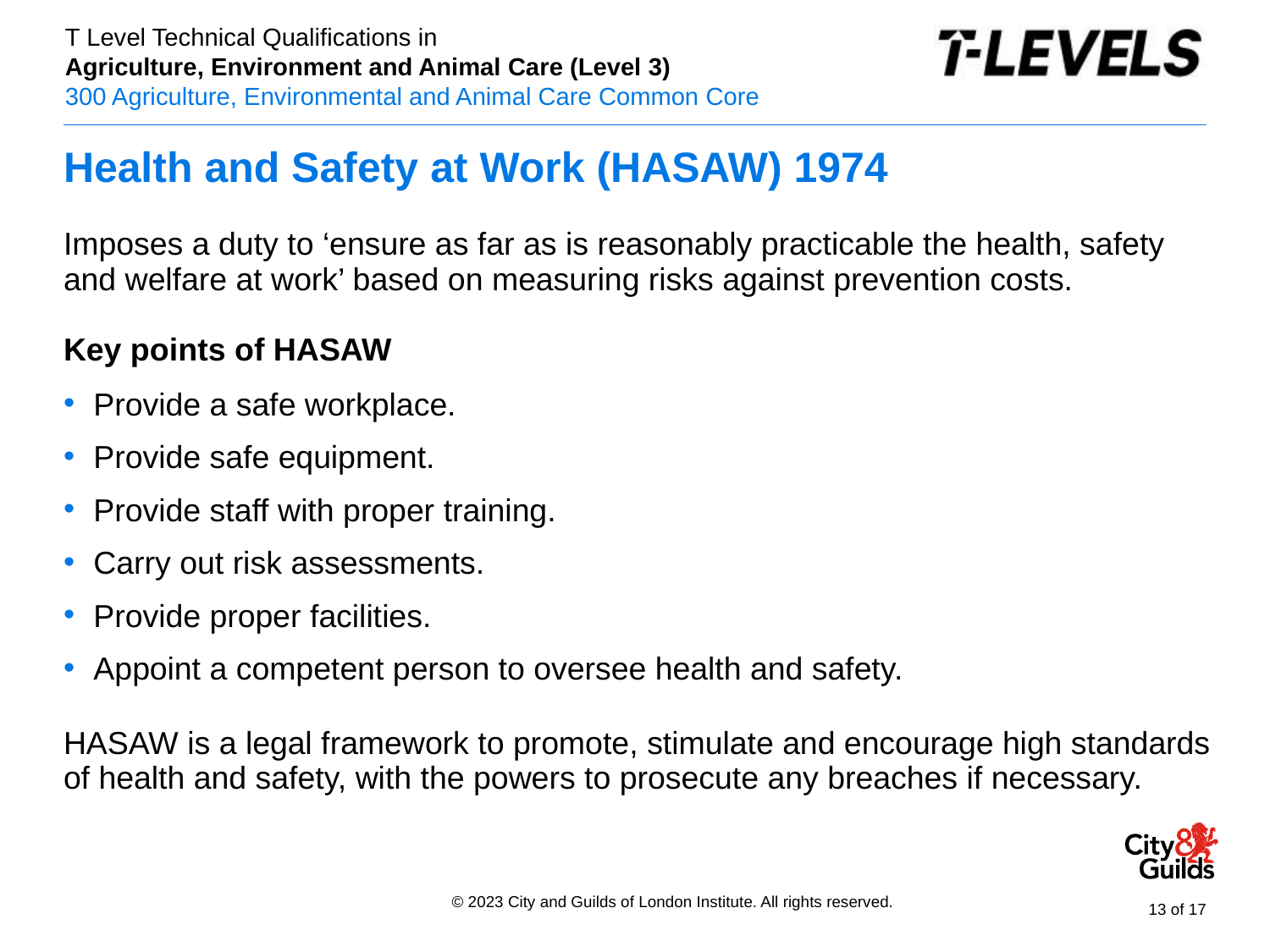

# Health and Safety at Work (HASAW) 1974
Imposes a duty to ‘ensure as far as is reasonably practicable the health, safety and welfare at work’ based on measuring risks against prevention costs.

Key points of HASAW
Provide a safe workplace.
Provide safe equipment.
Provide staff with proper training.
Carry out risk assessments.
Provide proper facilities.
Appoint a competent person to oversee health and safety.
HASAW is a legal framework to promote, stimulate and encourage high standards of health and safety, with the powers to prosecute any breaches if necessary.